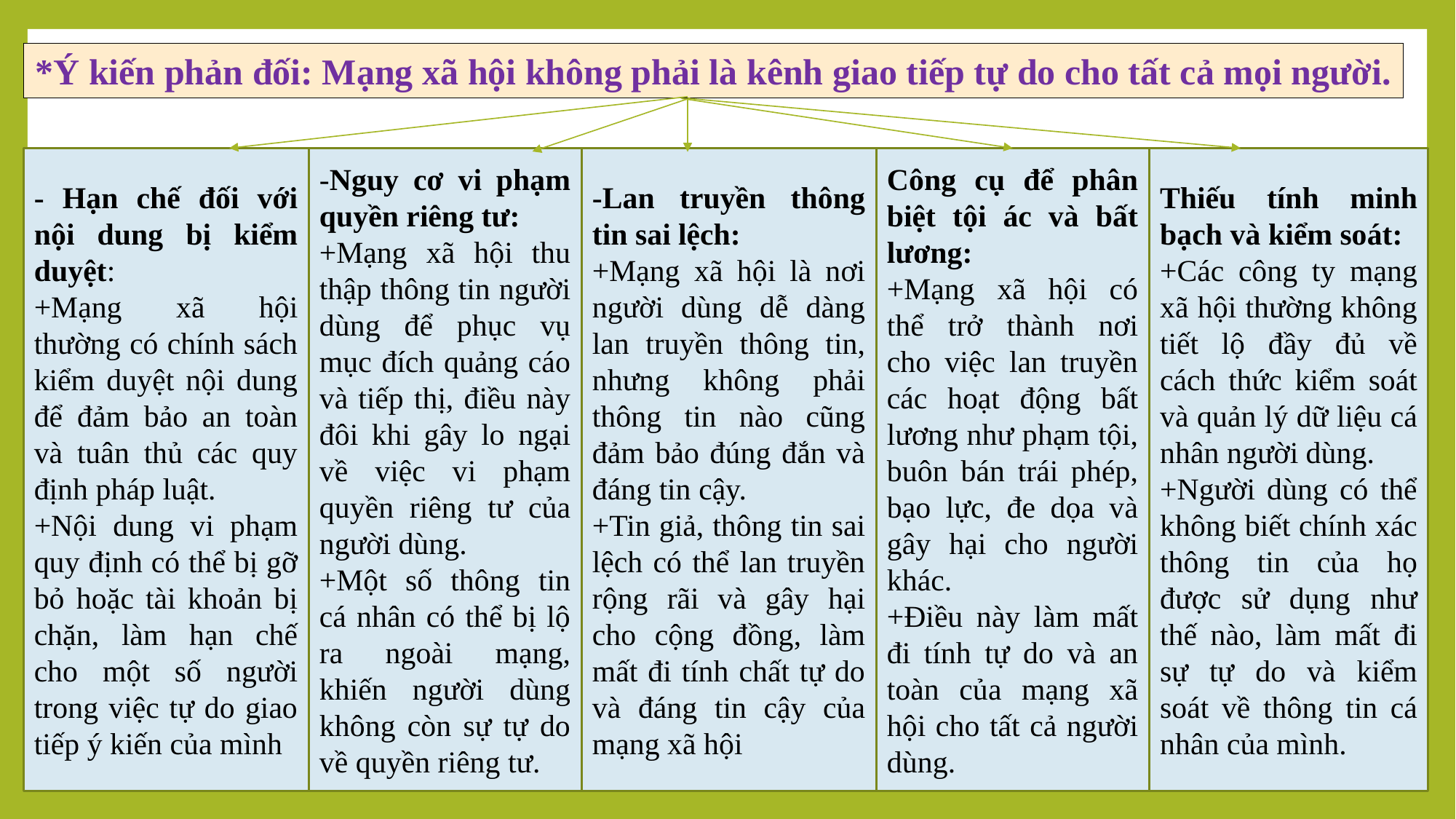

*Ý kiến phản đối: Mạng xã hội không phải là kênh giao tiếp tự do cho tất cả mọi người.
- Hạn chế đối với nội dung bị kiểm duyệt:
+Mạng xã hội thường có chính sách kiểm duyệt nội dung để đảm bảo an toàn và tuân thủ các quy định pháp luật.
+Nội dung vi phạm quy định có thể bị gỡ bỏ hoặc tài khoản bị chặn, làm hạn chế cho một số người trong việc tự do giao tiếp ý kiến của mình
-Nguy cơ vi phạm quyền riêng tư:
+Mạng xã hội thu thập thông tin người dùng để phục vụ mục đích quảng cáo và tiếp thị, điều này đôi khi gây lo ngại về việc vi phạm quyền riêng tư của người dùng.
+Một số thông tin cá nhân có thể bị lộ ra ngoài mạng, khiến người dùng không còn sự tự do về quyền riêng tư.
-Lan truyền thông tin sai lệch:
+Mạng xã hội là nơi người dùng dễ dàng lan truyền thông tin, nhưng không phải thông tin nào cũng đảm bảo đúng đắn và đáng tin cậy.
+Tin giả, thông tin sai lệch có thể lan truyền rộng rãi và gây hại cho cộng đồng, làm mất đi tính chất tự do và đáng tin cậy của mạng xã hội
Công cụ để phân biệt tội ác và bất lương:
+Mạng xã hội có thể trở thành nơi cho việc lan truyền các hoạt động bất lương như phạm tội, buôn bán trái phép, bạo lực, đe dọa và gây hại cho người khác.
+Điều này làm mất đi tính tự do và an toàn của mạng xã hội cho tất cả người dùng.
Thiếu tính minh bạch và kiểm soát:
+Các công ty mạng xã hội thường không tiết lộ đầy đủ về cách thức kiểm soát và quản lý dữ liệu cá nhân người dùng.
+Người dùng có thể không biết chính xác thông tin của họ được sử dụng như thế nào, làm mất đi sự tự do và kiểm soát về thông tin cá nhân của mình.